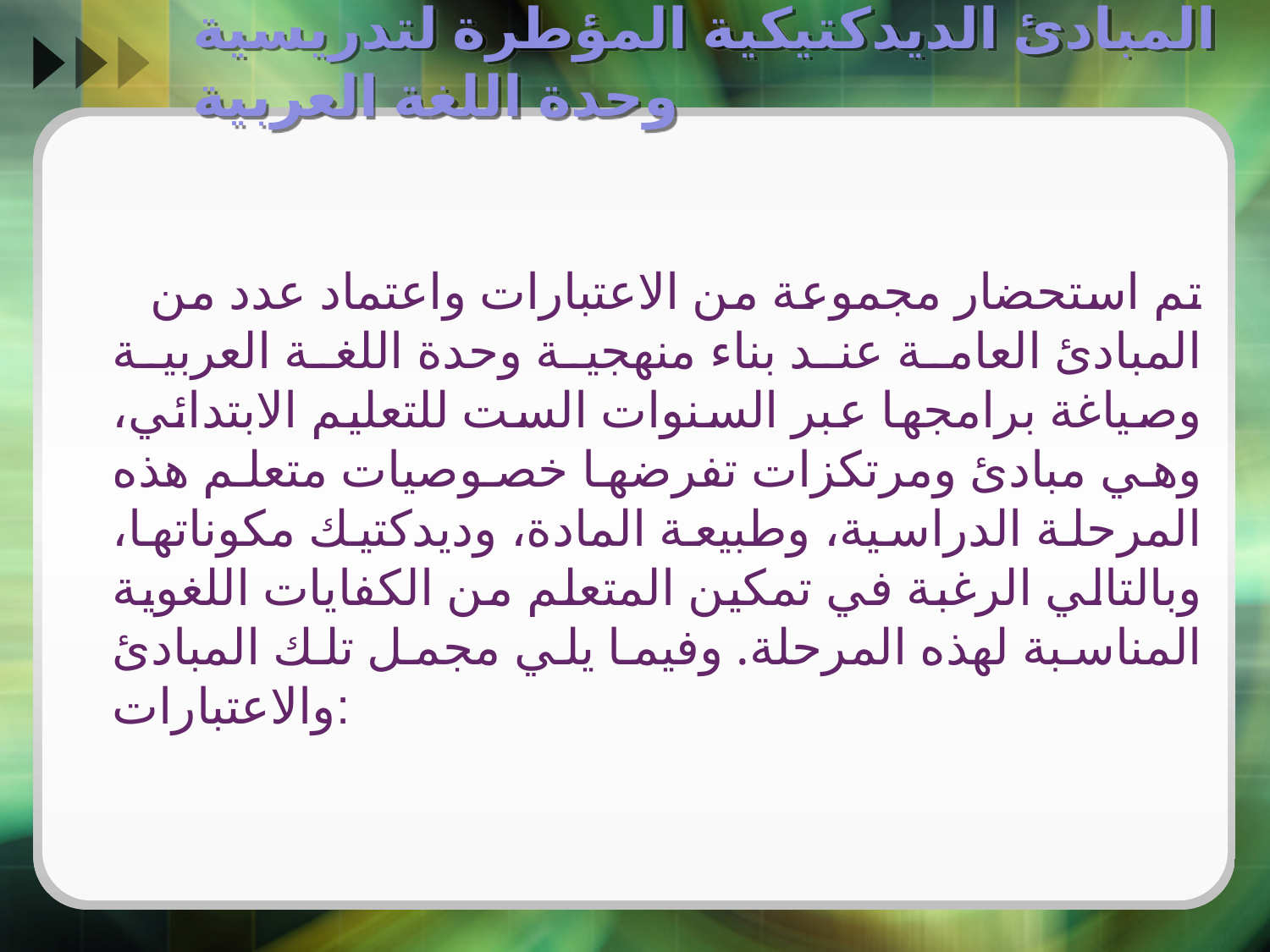

# المبادئ الديدكتيكية المؤطرة لتدريسية وحدة اللغة العربية

تم استحضار مجموعة من الاعتبارات واعتماد عدد من المبادئ العامة عند بناء منهجية وحدة اللغة العربية وصياغة برامجها عبر السنوات الست للتعليم الابتدائي، وهي مبادئ ومرتكزات تفرضها خصوصيات متعلم هذه المرحلة الدراسية، وطبيعة المادة، وديدكتيك مكوناتها، وبالتالي الرغبة في تمكين المتعلم من الكفايات اللغوية المناسبة لهذه المرحلة. وفيما يلي مجمل تلك المبادئ والاعتبارات: